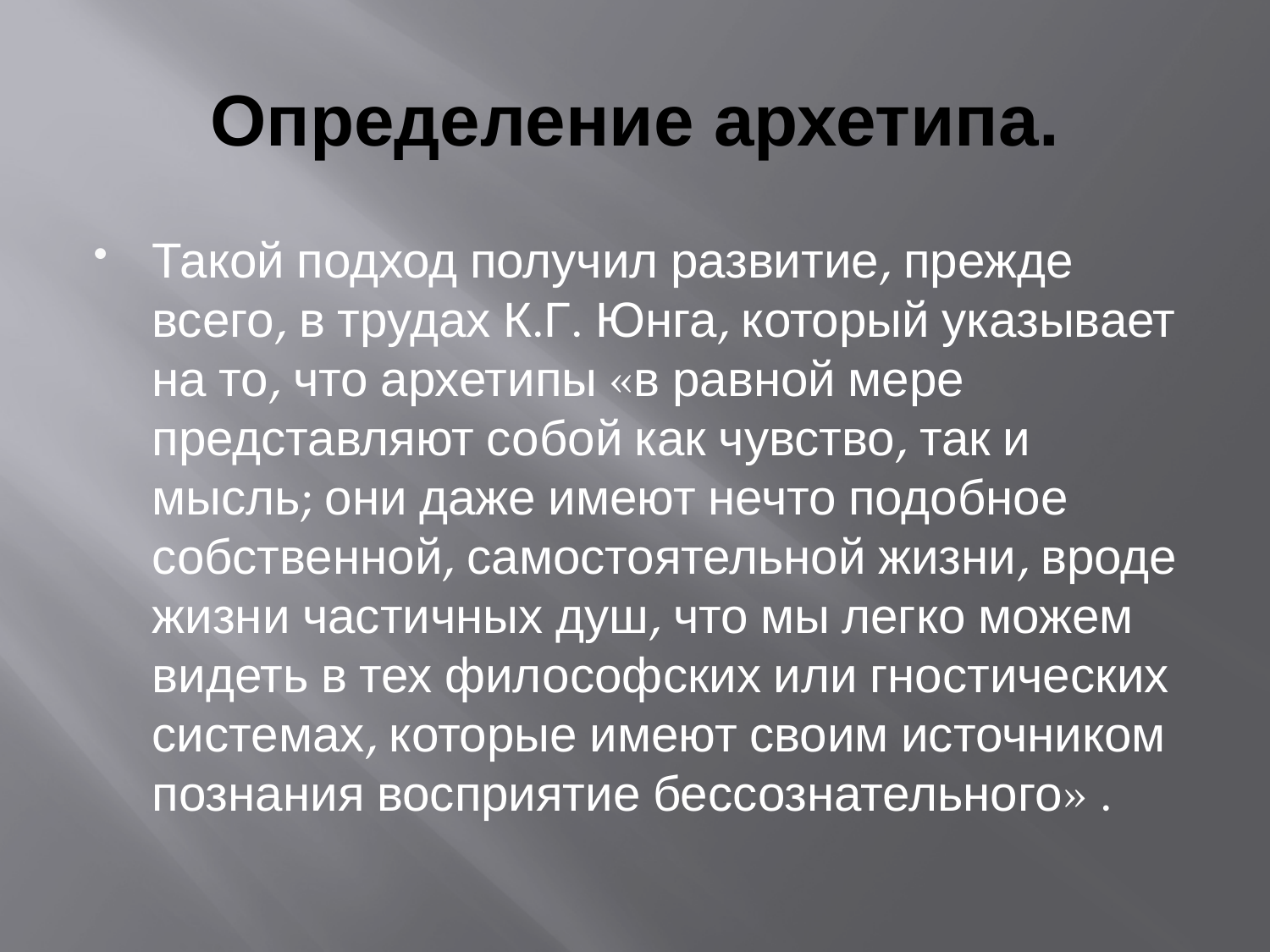

# Определение архетипа.
Такой подход получил развитие, прежде всего, в трудах К.Г. Юнга, который указывает на то, что архетипы «в равной мере представляют собой как чувство, так и мысль; они даже имеют нечто подобное собственной, самостоятельной жизни, вроде жизни частичных душ, что мы легко можем видеть в тех философских или гностических системах, которые имеют своим источником познания восприятие бессознательного» .